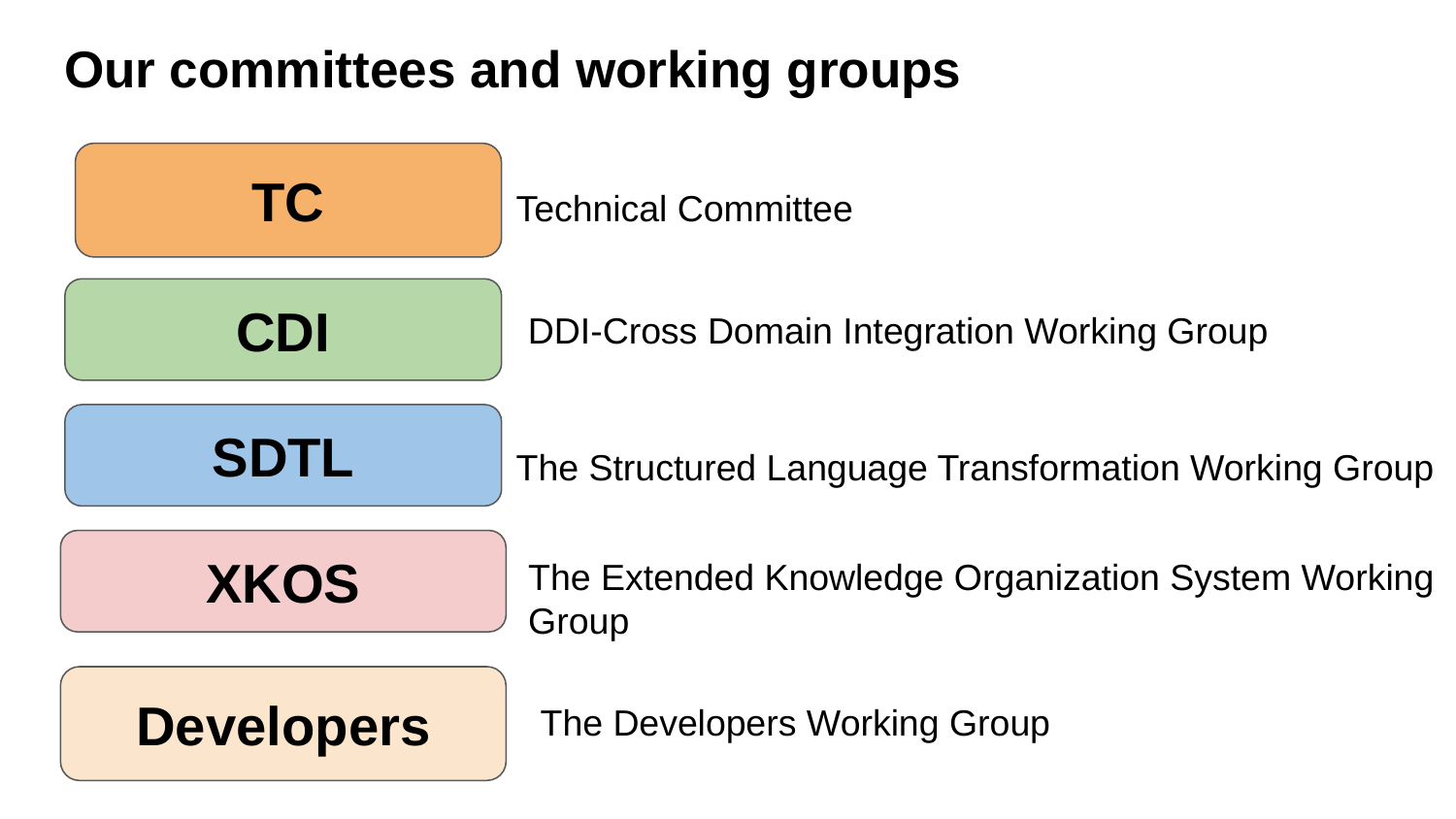

# Our committees and working groups
TC
Technical Committee

CDI
DDI-Cross Domain Integration Working Group
SDTL
The Structured Language Transformation Working Group
XKOS
The Extended Knowledge Organization System Working Group

Developers
The Developers Working Group